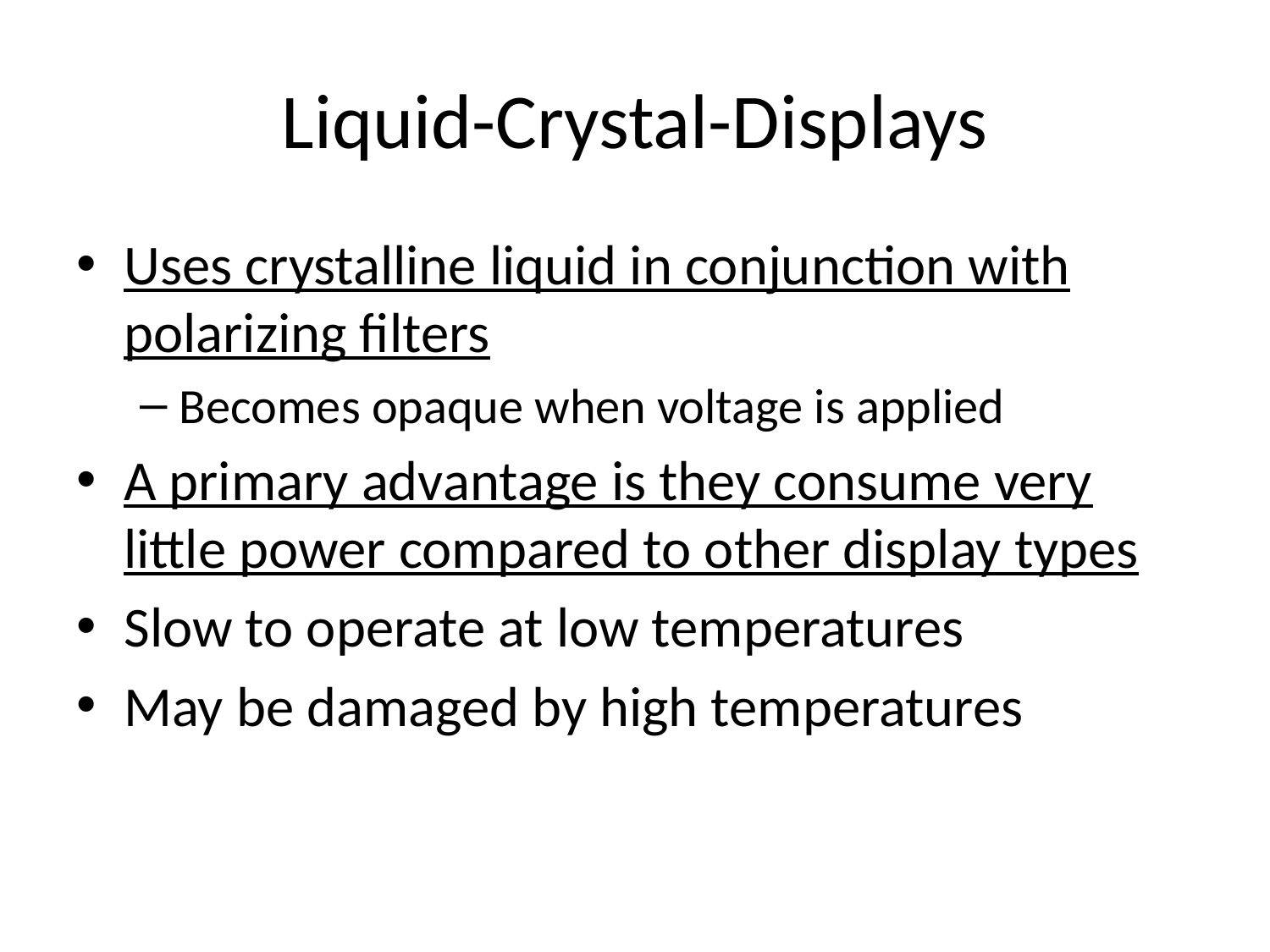

# Liquid-Crystal-Displays
Uses crystalline liquid in conjunction with polarizing filters
Becomes opaque when voltage is applied
A primary advantage is they consume very little power compared to other display types
Slow to operate at low temperatures
May be damaged by high temperatures